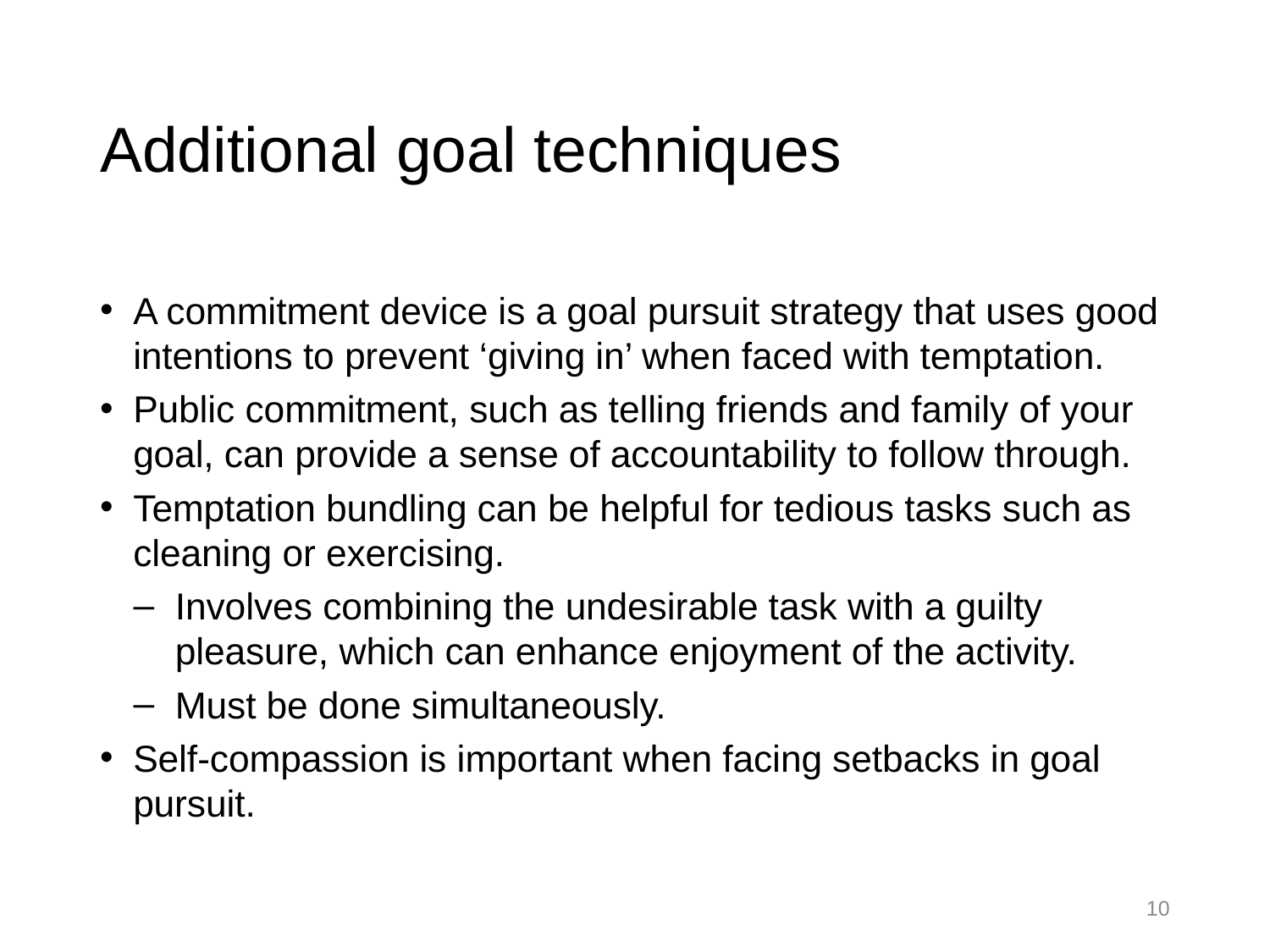

# Additional goal techniques
A commitment device is a goal pursuit strategy that uses good intentions to prevent ‘giving in’ when faced with temptation.
Public commitment, such as telling friends and family of your goal, can provide a sense of accountability to follow through.
Temptation bundling can be helpful for tedious tasks such as cleaning or exercising.
Involves combining the undesirable task with a guilty pleasure, which can enhance enjoyment of the activity.
Must be done simultaneously.
Self-compassion is important when facing setbacks in goal pursuit.
10